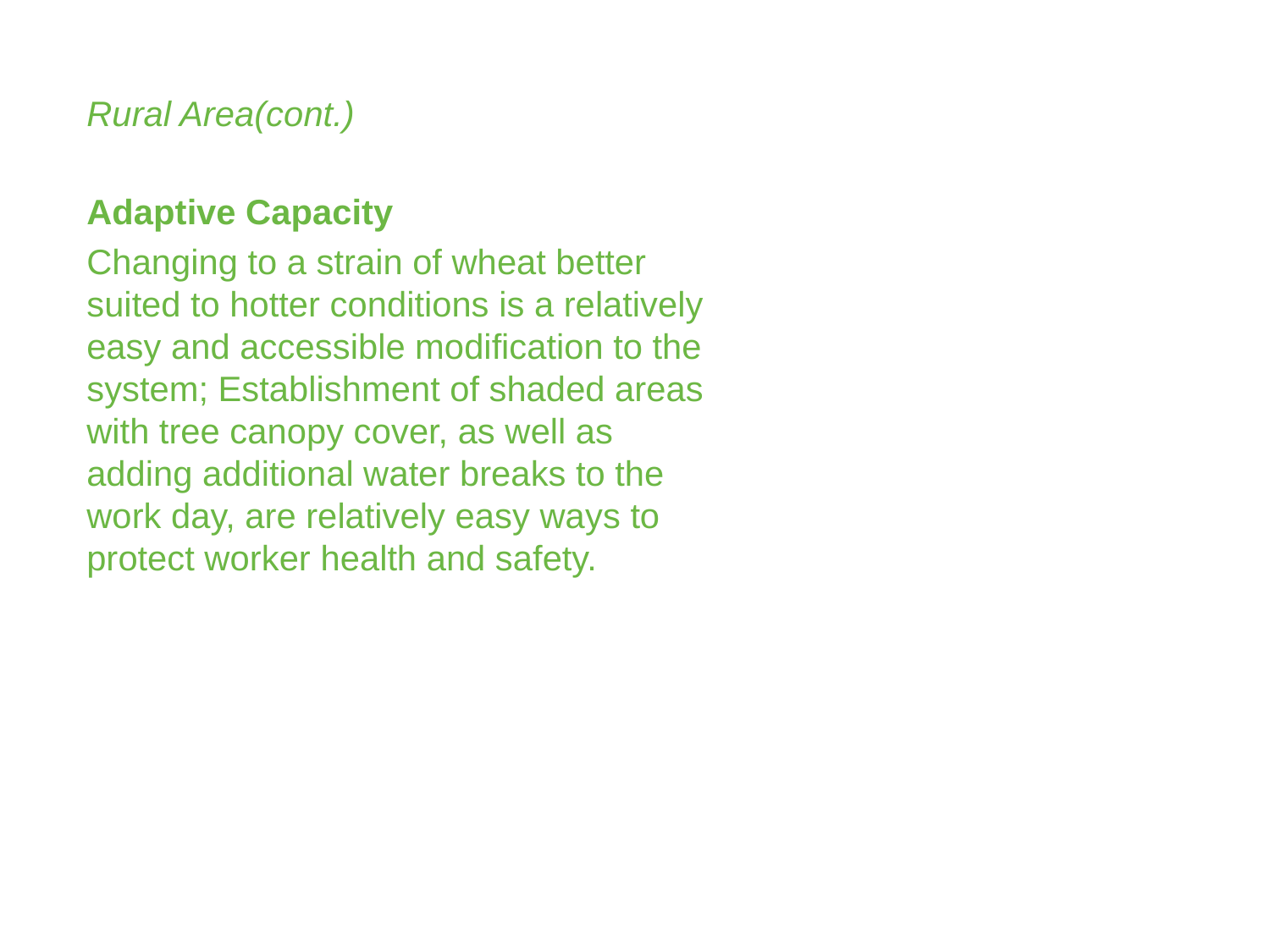

Rural Area(cont.)

Adaptive Capacity
Changing to a strain of wheat better suited to hotter conditions is a relatively easy and accessible modification to the system; Establishment of shaded areas with tree canopy cover, as well as adding additional water breaks to the work day, are relatively easy ways to protect worker health and safety.